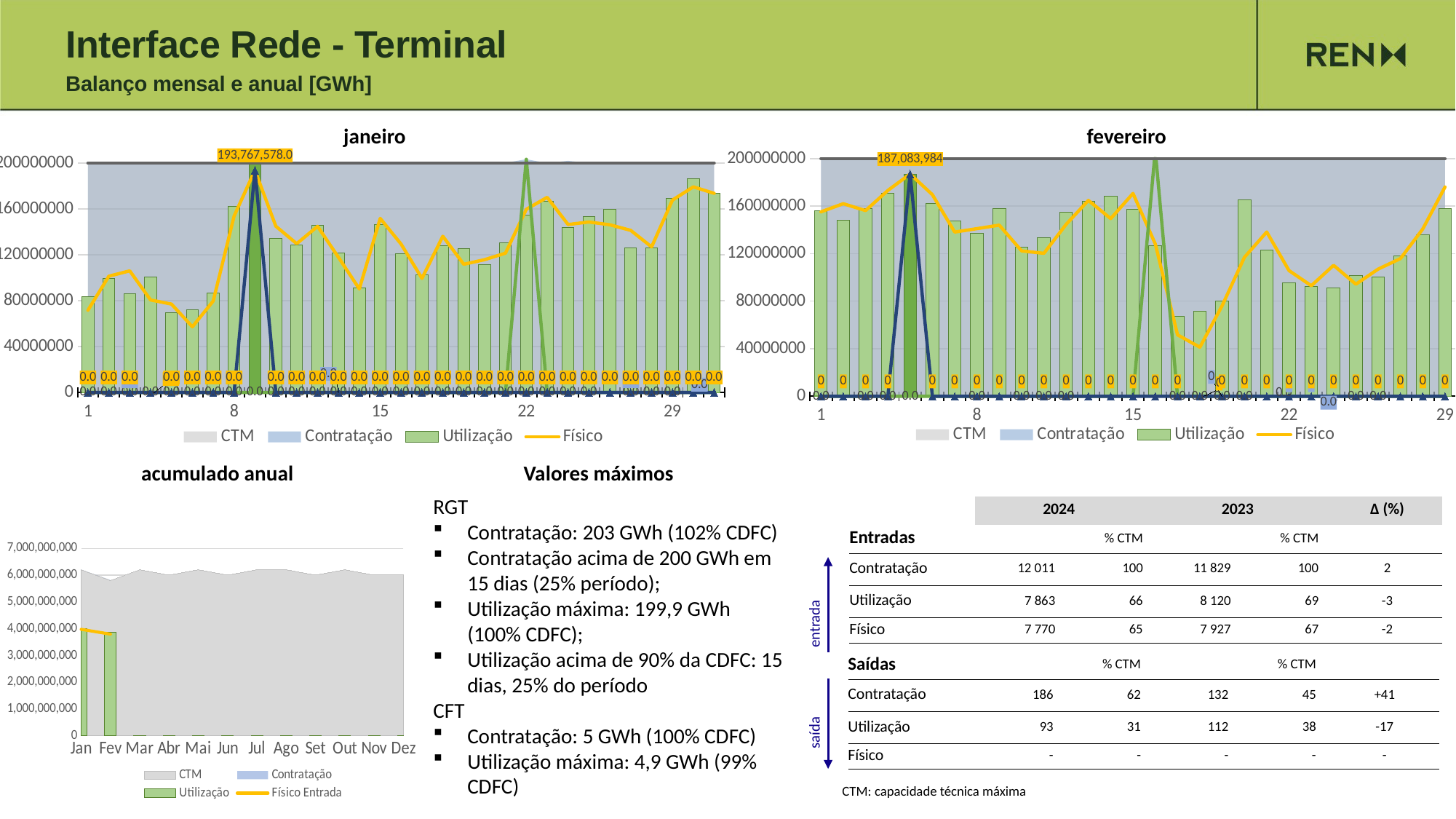

Interface Rede - Terminal
Balanço mensal e anual [GWh]
janeiro
fevereiro

### Chart

| Category | CTM | Contratação | Contratação | CTM | Utilização | Maior utilização entrada |  | Físico |  |  | Max. ContrE | Maior Físico |  |
|---|---|---|---|---|---|---|---|---|---|---|---|---|---|
| 45323 | 200000000.0 | 200000000.0 | -750000.0 | -5000000.0 | 156002691.0 | None | 727000.0 | 155238281.0 | -5000000.0 | None | None | None | 200000000.0 |
| 45324 | 200000000.0 | 200000000.0 | -4999992.0 | -5000000.0 | 147926516.0 | None | None | 162064453.0 | -5000000.0 | -4999992.0 | None | None | 200000000.0 |
| 45325 | 200000000.0 | 200000000.0 | -3900024.0 | -5000000.0 | 157856517.0 | None | None | 156275391.0 | -5000000.0 | None | None | None | 200000000.0 |
| 45326 | 200000000.0 | 200000000.0 | -4000008.0 | -5000000.0 | 170530751.0 | None | None | 173216797.0 | -5000000.0 | None | None | None | 200000000.0 |
| 45327 | 200000000.0 | 200000000.0 | -2760209.0 | -5000000.0 | 186488500.0 | 186488500.0 | None | 187083984.0 | -5000000.0 | None | None | 187083984.0 | 200000000.0 |
| 45328 | 200000000.0 | 200000000.0 | -4999992.0 | -5000000.0 | 162137003.0 | None | None | 169634766.0 | -5000000.0 | -4999992.0 | None | None | 200000000.0 |
| 45329 | 200000000.0 | 200000000.0 | -4999992.0 | -5000000.0 | 147839911.0 | None | None | 138193359.0 | -5000000.0 | -4999992.0 | None | None | 200000000.0 |
| 45330 | 200000000.0 | 200000000.0 | -3270832.0 | -5000000.0 | 137340899.0 | None | None | 141115234.0 | -5000000.0 | None | None | None | 200000000.0 |
| 45331 | 200000000.0 | 200000000.0 | -4999992.0 | -5000000.0 | 157957689.0 | None | None | 144021484.0 | -5000000.0 | -4999992.0 | None | None | 200000000.0 |
| 45332 | 200000000.0 | 200133334.0 | -3785016.0 | -5000000.0 | 125222366.0 | None | None | 122416016.0 | -5000000.0 | None | None | None | 200000000.0 |
| 45333 | 200000000.0 | 200333334.0 | -3800016.0 | -5000000.0 | 133563385.0 | None | None | 120320313.0 | -5000000.0 | None | None | None | 200000000.0 |
| 45334 | 200000000.0 | 200000000.0 | -3097916.0 | -5000000.0 | 154916596.0 | None | None | 144664063.0 | -5000000.0 | None | None | None | 200000000.0 |
| 45335 | 200000000.0 | 200000000.0 | -4999992.0 | -5000000.0 | 163893670.0 | None | None | 164857422.0 | -5000000.0 | -4999992.0 | None | None | 200000000.0 |
| 45336 | 200000000.0 | 200000000.0 | -4999992.0 | -5000000.0 | 168343725.0 | None | None | 149523438.0 | -5000000.0 | -4999992.0 | None | None | 200000000.0 |
| 45337 | 200000000.0 | 201250000.0 | -4999992.0 | -5000000.0 | 157292066.0 | None | None | 170724609.0 | -5000000.0 | -4999992.0 | None | None | 200000000.0 |
| 45338 | 200000000.0 | 206640000.0 | -4999992.0 | -5000000.0 | 127043380.0 | None | None | 128147418.0 | -5000000.0 | -4999992.0 | 206640000.0 | None | 200000000.0 |
| 45339 | 200000000.0 | 202400000.0 | -4080000.0 | -5000000.0 | 67539647.0 | None | None | 51697266.0 | -5000000.0 | None | None | None | 200000000.0 |
| 45340 | 200000000.0 | 200000000.0 | -4249992.0 | -5000000.0 | 71617586.0 | None | None | 41318359.0 | -5000000.0 | None | None | None | 200000000.0 |
| 45341 | 200000000.0 | 200000000.0 | -2585006.0 | -5000000.0 | 80404793.0 | None | None | 76226563.0 | -5000000.0 | None | None | None | 200000000.0 |
| 45342 | 200000000.0 | 200000000.0 | -3618328.0 | -5000000.0 | 165281543.0 | None | None | 116972656.0 | -5000000.0 | None | None | None | 200000000.0 |
| 45343 | 200000000.0 | 200000000.0 | -4999992.0 | -5000000.0 | 122983021.0 | None | None | 138271484.0 | -5000000.0 | -4999992.0 | None | None | 200000000.0 |
| 45344 | 200000000.0 | 200000000.0 | -2922504.0 | -5000000.0 | 95504048.0 | None | None | 105855469.0 | -5000000.0 | None | None | None | 200000000.0 |
| 45345 | 200000000.0 | 200000000.0 | -4999992.0 | -5000000.0 | 92169851.0 | None | None | 93083984.0 | -5000000.0 | -4999992.0 | None | None | 200000000.0 |
| 45346 | 200000000.0 | 201600000.0 | -3650016.0 | -5000000.0 | 91177797.0 | None | None | 110265625.0 | -5000000.0 | None | None | None | 200000000.0 |
| 45347 | 200000000.0 | 202000000.0 | -3980040.0 | -5000000.0 | 101853941.0 | None | None | 94328613.0 | -5000000.0 | None | None | None | 200000000.0 |
| 45348 | 200000000.0 | 200000000.0 | -3603328.0 | -5000000.0 | 100594576.0 | None | None | 107074219.0 | -5000000.0 | None | None | None | 200000000.0 |
| 45349 | 200000000.0 | 200000000.0 | -4999992.0 | -5000000.0 | 118077666.0 | None | None | 115906250.0 | -5000000.0 | -4999992.0 | None | None | 200000000.0 |
| 45350 | 200000000.0 | 200000000.0 | -4999992.0 | -5000000.0 | 135868834.0 | None | None | 140737305.0 | -5000000.0 | -4999992.0 | None | None | 200000000.0 |
| 45351 | 200000000.0 | 200000000.0 | -4999992.0 | -5000000.0 | 157936820.0 | None | None | 176158203.0 | -5000000.0 | -4999992.0 | None | None | 200000000.0 |
|  | None | None | None | None | None | None | None | None | None | None | None | None | None |
|  | None | None | None | None | None | None | None | None | None | None | None | None | None |

### Chart

| Category | CTM | Contratação | ContrataçãoS | CTMs | Utilização |  |  | Físico |  |  | Max. ContrE | Maior Físico |  |
|---|---|---|---|---|---|---|---|---|---|---|---|---|---|
| 45292 | 200000000.0 | 200033334.0 | -1300008.0 | -5000000.0 | 83583621.0 | None | None | 71675293.0 | -5000000.0 | None | None | None | 200000000.0 |
| 45293 | 200000000.0 | 200000000.0 | -1186992.0 | -5000000.0 | 99530361.0 | None | None | 101388184.0 | -5000000.0 | None | None | None | 200000000.0 |
| 45294 | 200000000.0 | 200000000.0 | -3412995.0 | -5000000.0 | 85939672.0 | None | None | 106049805.0 | -5000000.0 | None | None | None | 200000000.0 |
| 45295 | 200000000.0 | 200000000.0 | -3398748.0 | -5000000.0 | 101000795.0 | None | None | 80639160.0 | -5000000.0 | None | None | None | 200000000.0 |
| 45296 | 200000000.0 | 200000000.0 | -700008.0 | -5000000.0 | 69392181.0 | None | None | 77013184.0 | -5000000.0 | None | None | None | 200000000.0 |
| 45297 | 200000000.0 | 200000000.0 | -2930016.0 | -5000000.0 | 72157727.0 | None | None | 57230469.0 | -5000000.0 | None | None | None | 200000000.0 |
| 45298 | 200000000.0 | 200000000.0 | -3200016.0 | -5000000.0 | 86566277.0 | None | None | 79707031.0 | -5000000.0 | None | None | None | 200000000.0 |
| 45299 | 200000000.0 | 200001224.0 | -799992.0 | -5000000.0 | 162244096.0 | None | None | 153828125.0 | -5000000.0 | None | None | None | 200000000.0 |
| 45300 | 200000000.0 | 200004374.0 | -700008.0 | -5000000.0 | 199998149.0 | 199998149.0 | 650000.0 | 193767578.0 | -5000000.0 | None | None | 193767578.0 | 200000000.0 |
| 45301 | 200000000.0 | 200000000.0 | -1300032.0 | -5000000.0 | 134444168.0 | None | None | 144972656.0 | -5000000.0 | None | None | None | 200000000.0 |
| 45302 | 200000000.0 | 200000000.0 | -750000.0 | -5000000.0 | 128565252.0 | None | None | 129730469.0 | -5000000.0 | None | None | None | 200000000.0 |
| 45303 | 200000000.0 | 200000000.0 | -750000.0 | -5000000.0 | 145756513.0 | None | None | 144855469.0 | -5000000.0 | None | None | None | 200000000.0 |
| 45304 | 200000000.0 | 200000000.0 | -750000.0 | -5000000.0 | 121908738.0 | None | None | 117841797.0 | -5000000.0 | None | None | None | 200000000.0 |
| 45305 | 200000000.0 | 200000000.0 | -800016.0 | -5000000.0 | 91112431.0 | None | None | 90262695.0 | -5000000.0 | None | None | None | 200000000.0 |
| 45306 | 200000000.0 | 200000000.0 | -800016.0 | -5000000.0 | 146401215.0 | None | None | 151789551.0 | -5000000.0 | None | None | None | 200000000.0 |
| 45307 | 200000000.0 | 200000000.0 | -750000.0 | -5000000.0 | 120896990.0 | None | None | 129409180.0 | -5000000.0 | None | None | None | 200000000.0 |
| 45308 | 200000000.0 | 200000000.0 | -750000.0 | -5000000.0 | 102394737.0 | None | None | 99437012.0 | -5000000.0 | None | None | None | 200000000.0 |
| 45309 | 200000000.0 | 200000000.0 | -1272000.0 | -5000000.0 | 127959518.0 | None | None | 136250488.0 | -5000000.0 | None | None | None | 200000000.0 |
| 45310 | 200000000.0 | 200000000.0 | -1100016.0 | -5000000.0 | 125458770.0 | None | None | 111791016.0 | -5000000.0 | None | None | None | 200000000.0 |
| 45311 | 200000000.0 | 200033334.0 | -3400008.0 | -5000000.0 | 111295707.0 | None | None | 115786621.0 | -5000000.0 | None | None | None | 200000000.0 |
| 45312 | 200000000.0 | 200233334.0 | -3400008.0 | -5000000.0 | 130567343.0 | None | None | 121446777.0 | -5000000.0 | None | None | None | 200000000.0 |
| 45313 | 200000000.0 | 203400000.0 | -800016.0 | -5000000.0 | 154660654.0 | None | None | 159723145.0 | -5000000.0 | None | 203400000.0 | None | 200000000.0 |
| 45314 | 200000000.0 | 200000000.0 | -750000.0 | -5000000.0 | 166788669.0 | None | None | 170151856.0 | -5000000.0 | None | None | None | 200000000.0 |
| 45315 | 200000000.0 | 202000000.0 | -3052079.0 | -5000000.0 | 143555329.0 | None | None | 146478516.0 | -5000000.0 | None | None | None | 200000000.0 |
| 45316 | 200000000.0 | 200000000.0 | -3736664.0 | -5000000.0 | 153676008.0 | None | None | 148636719.0 | -5000000.0 | None | None | None | 200000000.0 |
| 45317 | 200000000.0 | 200000000.0 | -4999992.0 | -5000000.0 | 159522291.0 | None | None | 146238281.0 | -5000000.0 | -4999992.0 | None | None | 200000000.0 |
| 45318 | 200000000.0 | 201000000.0 | -3300000.0 | -5000000.0 | 125841566.0 | None | None | 141377441.0 | -5000000.0 | None | None | None | 200000000.0 |
| 45319 | 200000000.0 | 200000000.0 | -3750024.0 | -5000000.0 | 126078035.0 | None | None | 126922363.0 | -5000000.0 | None | None | None | 200000000.0 |
| 45320 | 200000000.0 | 200000000.0 | -3250002.0 | -5000000.0 | 169230132.0 | None | None | 167767578.0 | -5000000.0 | None | None | None | 200000000.0 |
| 45321 | 200000000.0 | 200000000.0 | -4999992.0 | -5000000.0 | 186694764.0 | None | None | 179293945.0 | -5000000.0 | -4999992.0 | None | None | 200000000.0 |
| 45322 | 200000000.0 | 200000000.0 | -4999992.0 | -5000000.0 | 173968233.0 | None | None | 173642578.0 | -5000000.0 | -4999992.0 | None | None | 200000000.0 |
acumulado anual
Valores máximos
RGT
Contratação: 203 GWh (102% CDFC)
Contratação acima de 200 GWh em 15 dias (25% período);
Utilização máxima: 199,9 GWh (100% CDFC);
Utilização acima de 90% da CDFC: 15 dias, 25% do período
CFT
Contratação: 5 GWh (100% CDFC)
Utilização máxima: 4,9 GWh (99% CDFC)

|  | 2024 |  | 2023 |  | Δ (%) |
| --- | --- | --- | --- | --- | --- |
| Entradas |  | % CTM |  | % CTM |  |
| Contratação | 12 011 | 100 | 11 829 | 100 | 2 |
| Utilização | 7 863 | 66 | 8 120 | 69 | -3 |
| Físico | 7 770 | 65 | 7 927 | 67 | -2 |

[unsupported chart]

entrada
saída

| Saídas |  | % CTM |  | % CTM |  |
| --- | --- | --- | --- | --- | --- |
| Contratação | 186 | 62 | 132 | 45 | +41 |
| Utilização | 93 | 31 | 112 | 38 | -17 |
| Físico | - | - | - | - | - |
CTM: capacidade técnica máxima